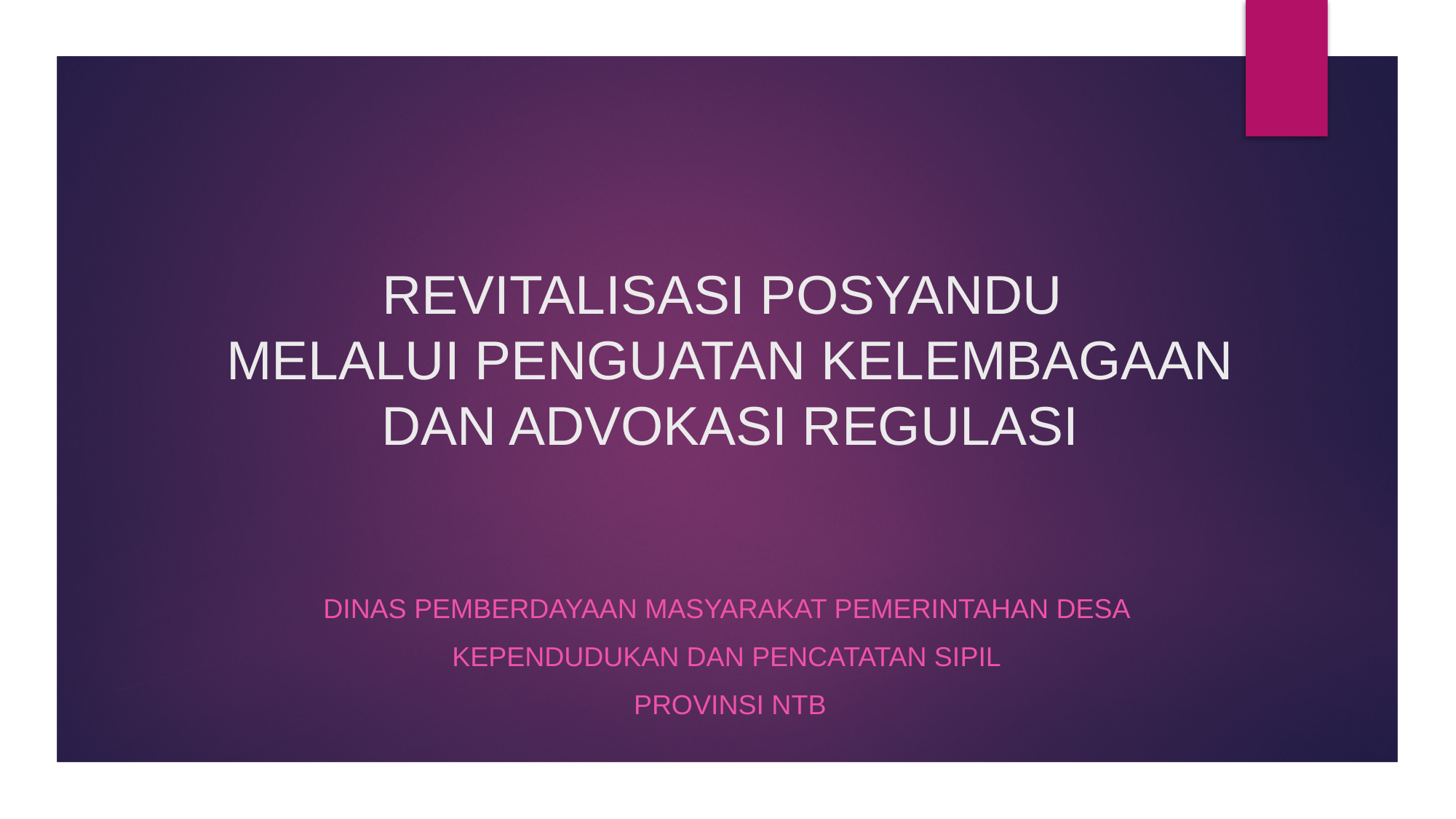

# REVITALISASI POSYANDU MELALUI PENGUATAN KELEMBAGAAN DAN ADVOKASI REGULASI
dinas pemberdayaan masyarakat pemerintahan desa
kependudukan dan pencatatan sipil
Provinsi ntb